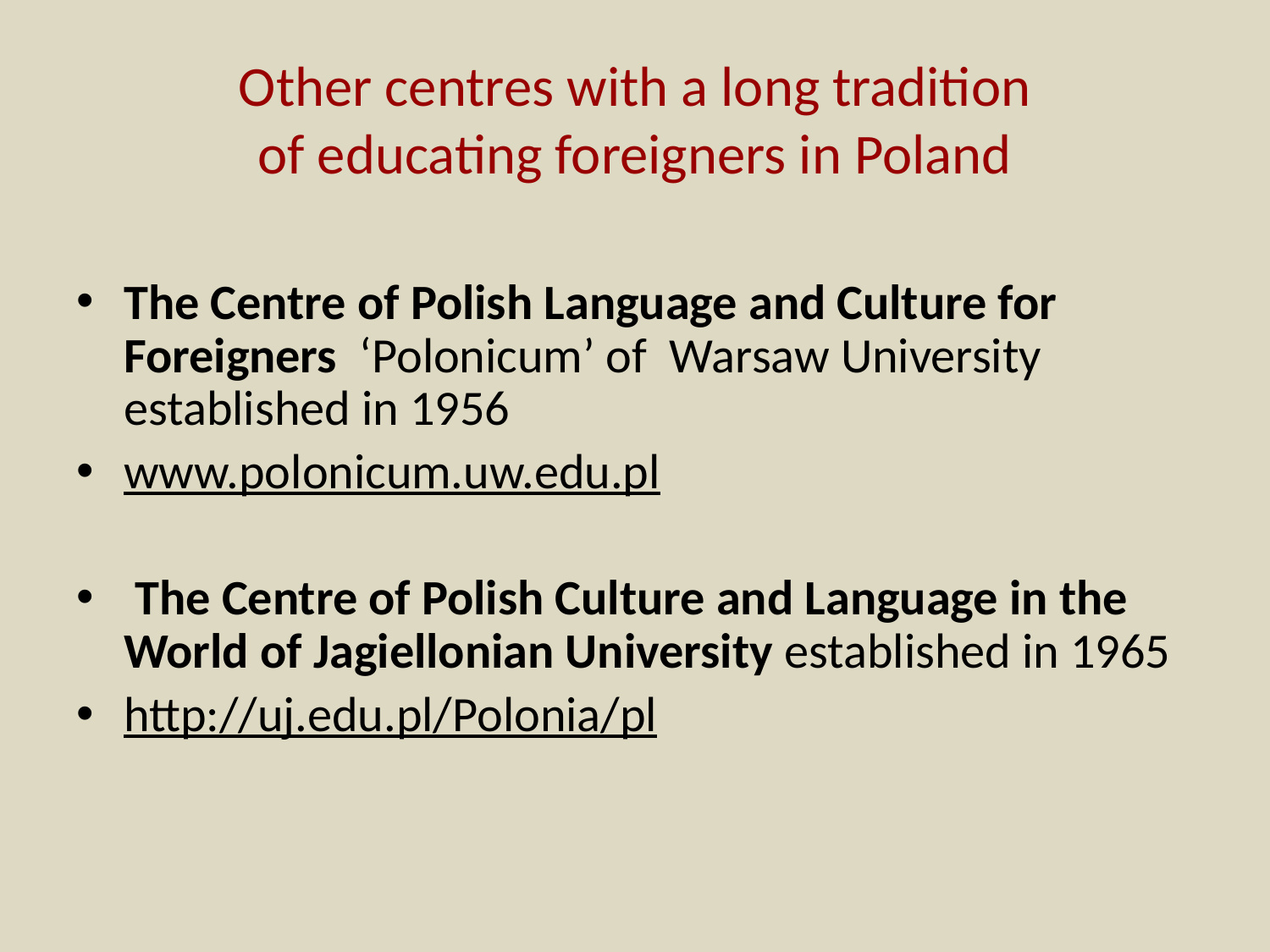

# Other centres with a long tradition of educating foreigners in Poland

The Centre of Polish Language and Culture for Foreigners  ‘Polonicum’ of  Warsaw University established in 1956
www.polonicum.uw.edu.pl

 The Centre of Polish Culture and Language in the World of Jagiellonian University established in 1965
http://uj.edu.pl/Polonia/pl